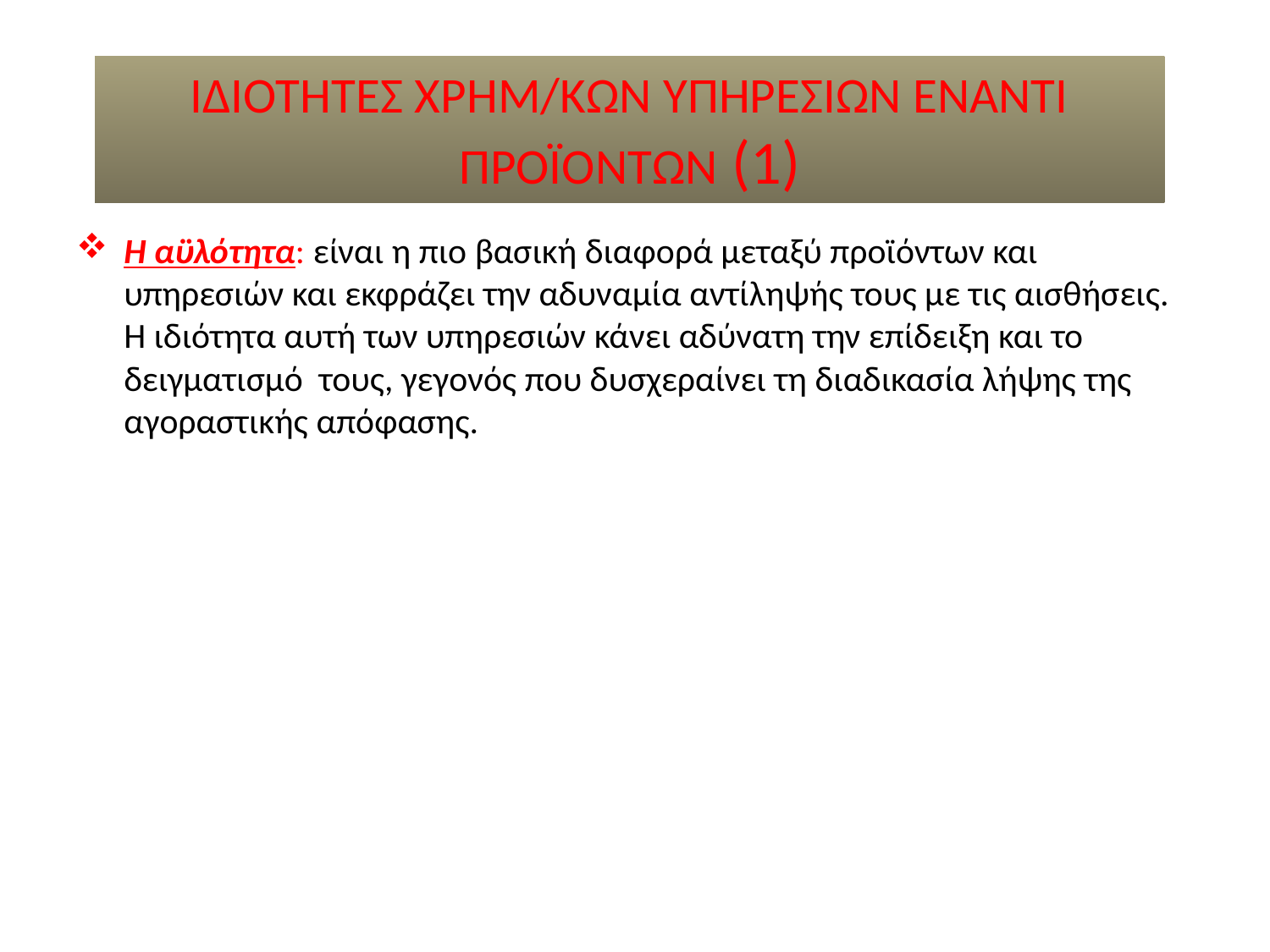

# ΙΔΙΟΤΗΤΕΣ ΧΡΗΜ/ΚΩΝ ΥΠΗΡΕΣΙΩΝ ΕΝΑΝΤΙ ΠΡΟΪΟΝΤΩΝ (1)
Η αϋλότητα: είναι η πιο βασική διαφορά μεταξύ προϊόντων και υπηρεσιών και εκφράζει την αδυναμία αντίληψής τους με τις αισθήσεις. Η ιδιότητα αυτή των υπηρεσιών κάνει αδύνατη την επίδειξη και το δειγματισμό  τους, γεγονός που δυσχεραίνει τη διαδικασία λήψης της αγοραστικής απόφασης.